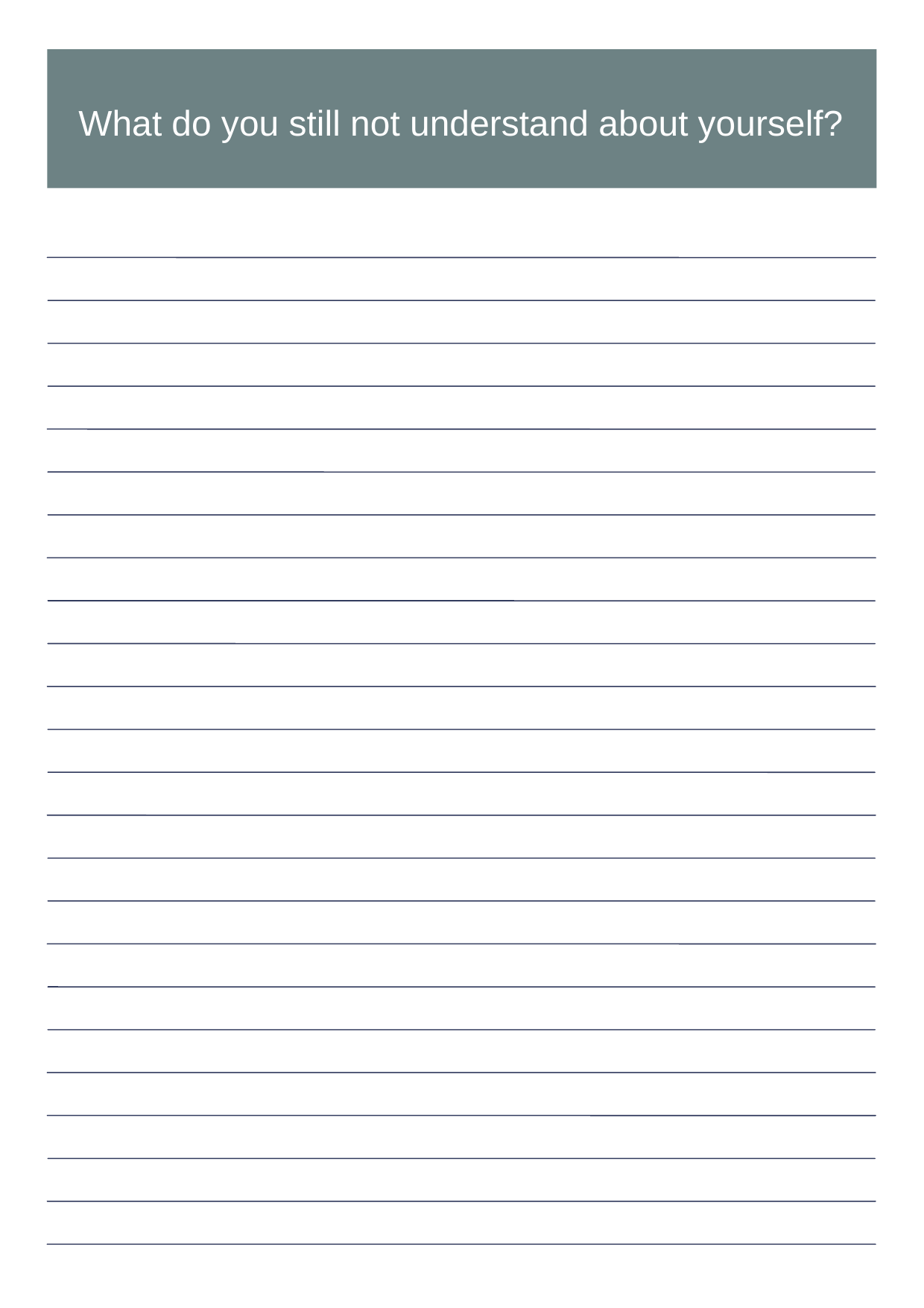

What do you still not understand about yourself?